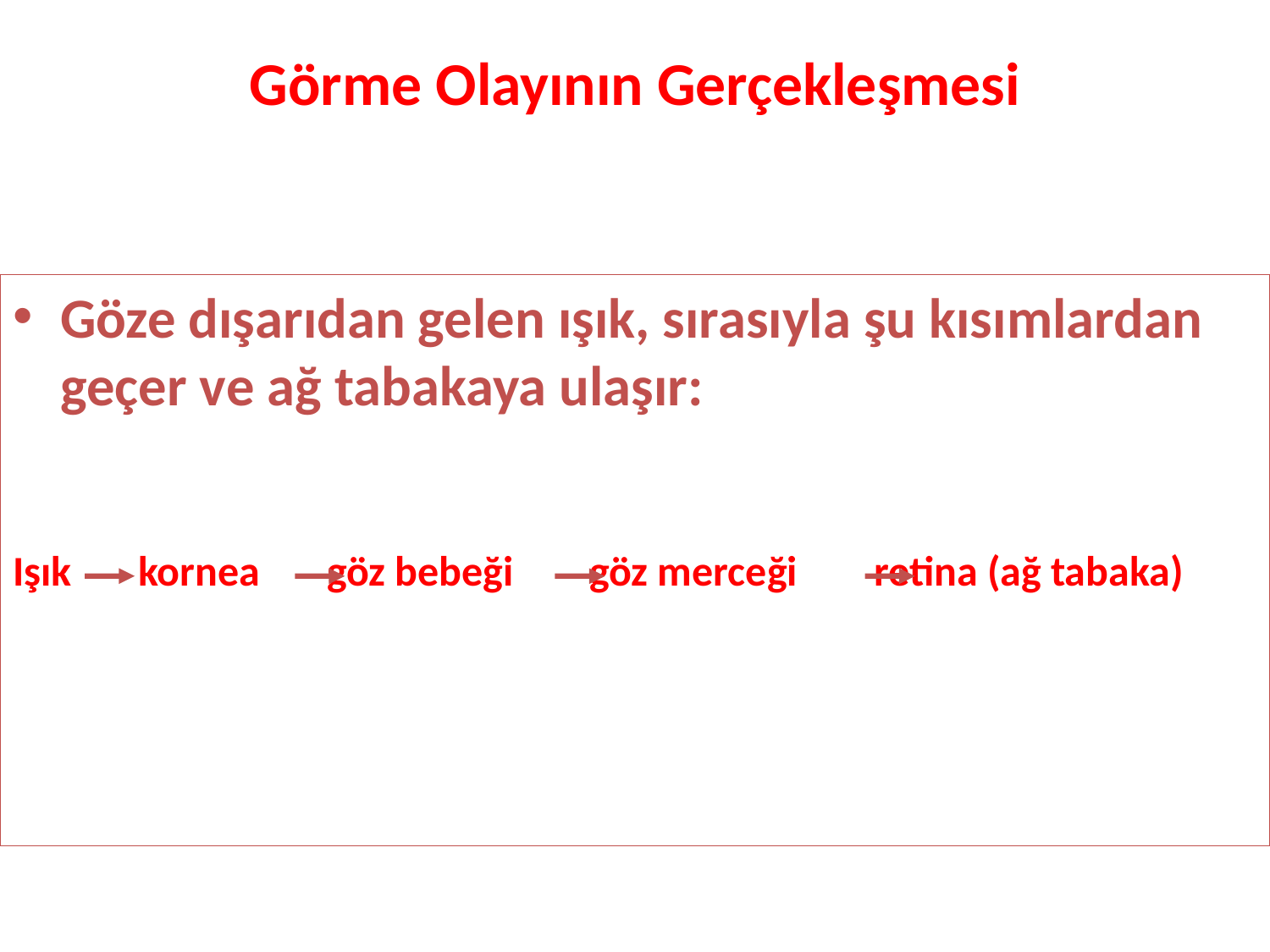

# Görme Olayının Gerçekleşmesi
Göze dışarıdan gelen ışık, sırasıyla şu kısımlardan geçer ve ağ tabakaya ulaşır:

Işık       kornea       göz bebeği        göz merceği        retina (ağ tabaka)